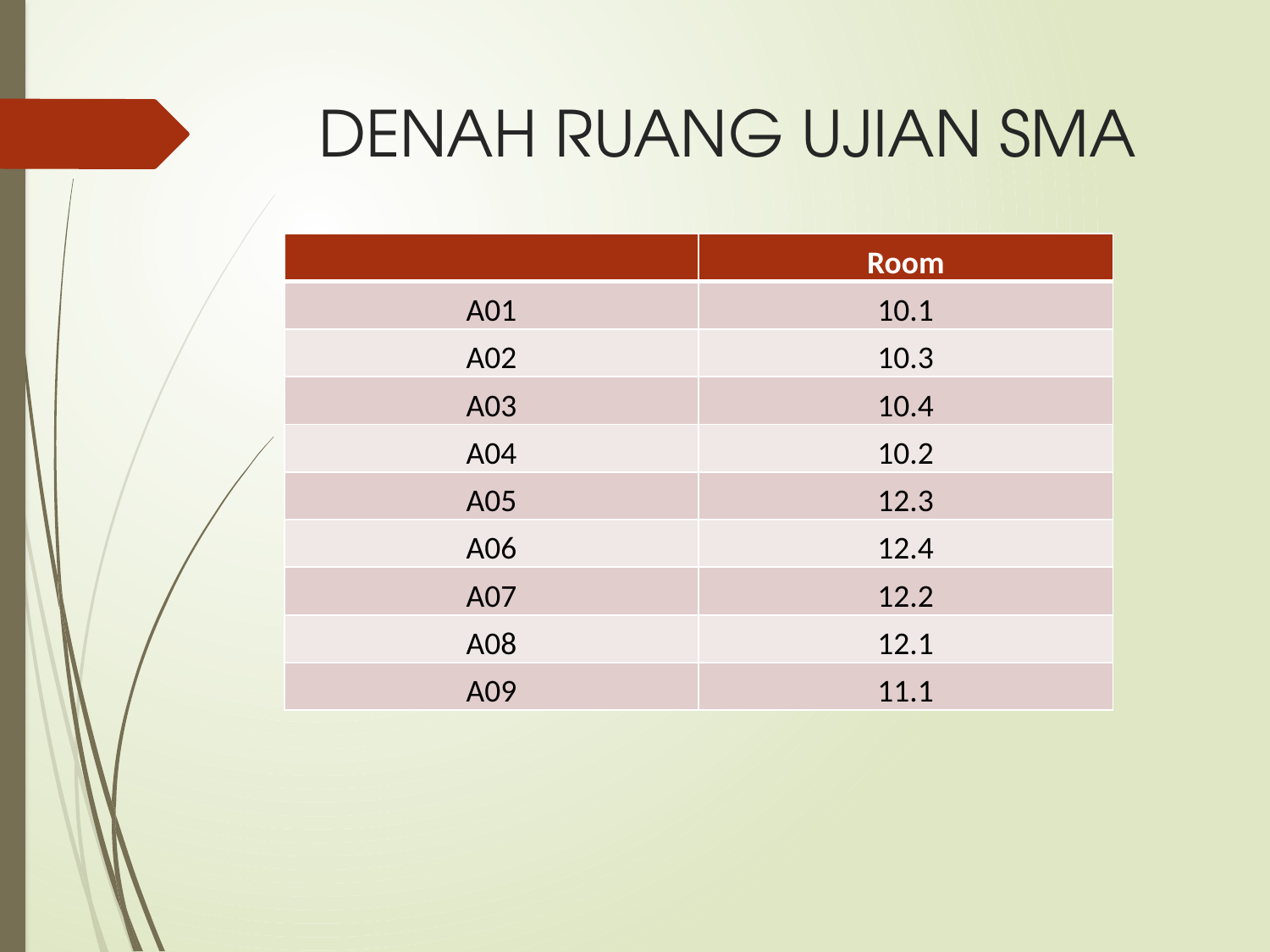

# DENAH RUANG UJIAN SMA
|  | Room |
| --- | --- |
| A01 | 10.1 |
| A02 | 10.3 |
| A03 | 10.4 |
| A04 | 10.2 |
| A05 | 12.3 |
| A06 | 12.4 |
| A07 | 12.2 |
| A08 | 12.1 |
| A09 | 11.1 |